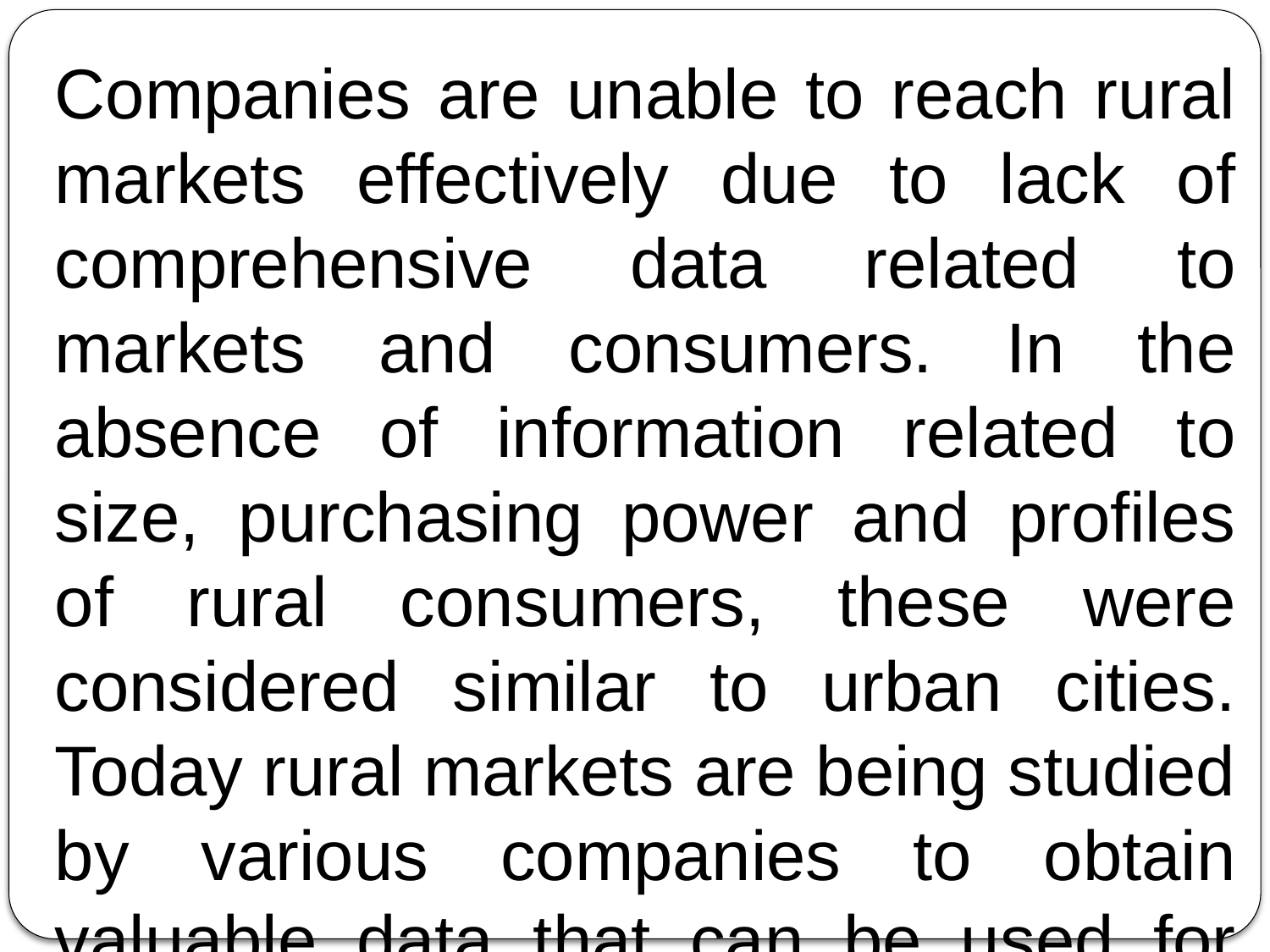

Companies are unable to reach rural markets effectively due to lack of comprehensive data related to markets and consumers. In the absence of information related to size, purchasing power and profiles of rural consumers, these were considered similar to urban cities. Today rural markets are being studied by various companies to obtain valuable data that can be used for segmentation